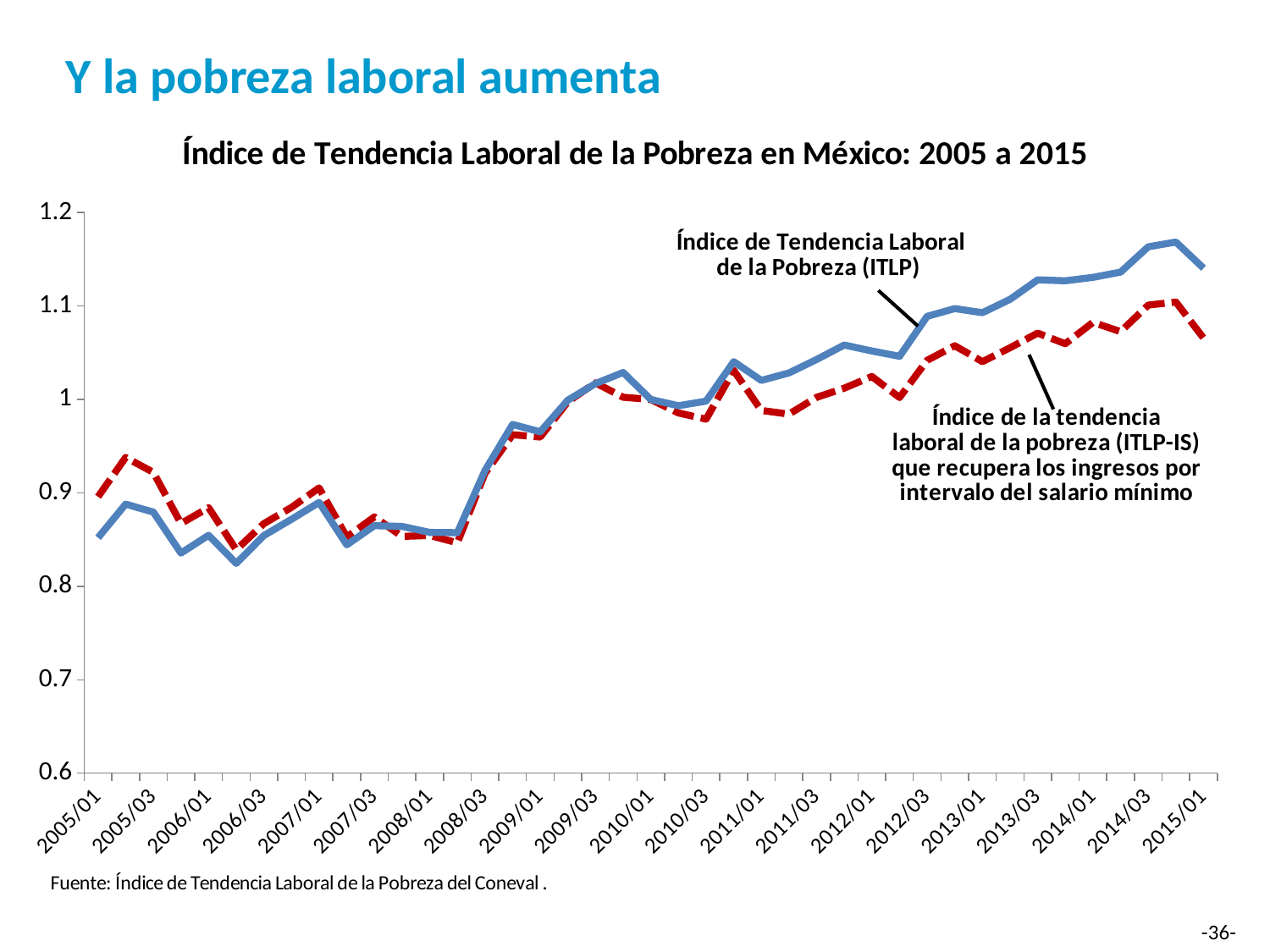

# Y la pobreza laboral aumenta

### Chart

| Category | ITPL-IS | ITPL |
|---|---|---|
| 2005/01 | 0.8959 | 0.852 |
| 2005/02 | 0.938 | 0.888 |
| 2005/03 | 0.922 | 0.8795 |
| 2005/04 | 0.8672 | 0.8355 |
| 2006/01 | 0.8842 | 0.8546 |
| 2006/02 | 0.8391 | 0.8245 |
| 2006/03 | 0.8671 | 0.8543 |
| 2006/04 | 0.8845 | 0.8718 |
| 2007/01 | 0.9054 | 0.8898 |
| 2007/02 | 0.8528 | 0.8444 |
| 2007/03 | 0.8743 | 0.8649 |
| 2007/04 | 0.8534 | 0.8641 |
| 2008/01 | 0.8544 | 0.8577 |
| 2008/02 | 0.8466 | 0.8574 |
| 2008/03 | 0.9209 | 0.9239 |
| 2008/04 | 0.9623 | 0.9733 |
| 2009/01 | 0.9598 | 0.9654 |
| 2009/02 | 0.9976 | 0.9993 |
| 2009/03 | 1.0178 | 1.017 |
| 2009/04 | 1.0024 | 1.0289 |
| 2010/01 | 1.0 | 1.0 |
| 2010/02 | 0.9856 | 0.9933 |
| 2010/03 | 0.9789 | 0.9982 |
| 2010/04 | 1.0311 | 1.0405 |
| 2011/01 | 0.9883 | 1.0204 |
| 2011/02 | 0.9843 | 1.0284 |
| 2011/03 | 1.0023 | 1.0428 |
| 2011/04 | 1.0121 | 1.0583 |
| 2012/01 | 1.0246 | 1.0519 |
| 2012/02 | 1.0021 | 1.0462 |
| 2012/03 | 1.0419 | 1.089 |
| 2012/04 | 1.0575 | 1.0973 |
| 2013/01 | 1.0405 | 1.0929 |
| 2013/02 | 1.0554 | 1.1072 |
| 2013/03 | 1.071 | 1.1281 |
| 2013/04 | 1.0597 | 1.127 |
| 2014/01 | 1.0825 | 1.1307 |
| 2014/02 | 1.0726 | 1.1363 |
| 2014/03 | 1.101 | 1.1634 |
| 2014/04 | 1.1043 | 1.1685 |
| 2015/01 | 1.0657 | 1.1405 |
-36-